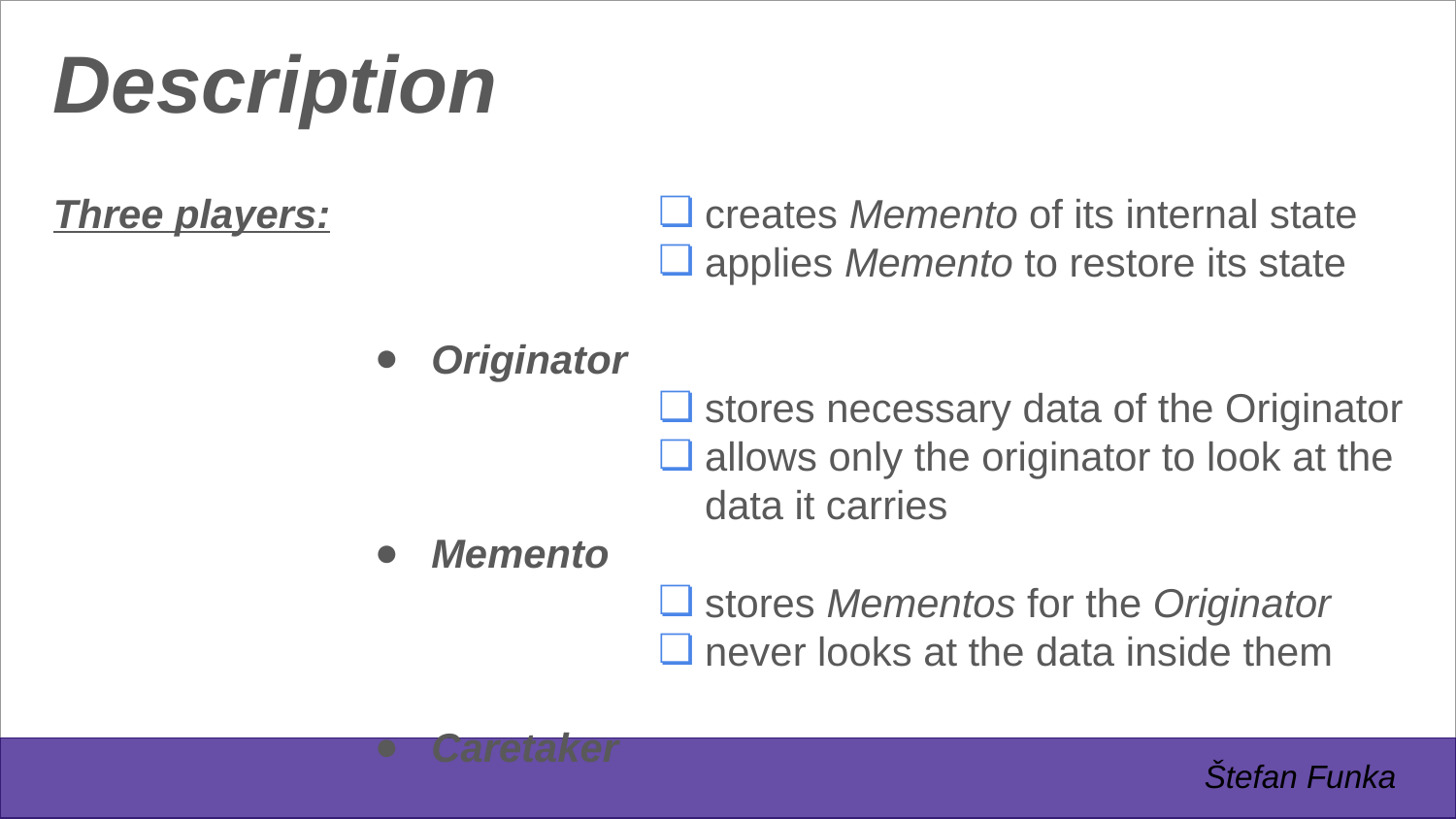

Description
Three players:
Originator
Memento
Caretaker
creates Memento of its internal state
applies Memento to restore its state
stores necessary data of the Originator
allows only the originator to look at the data it carries
stores Mementos for the Originator
never looks at the data inside them

Štefan Funka